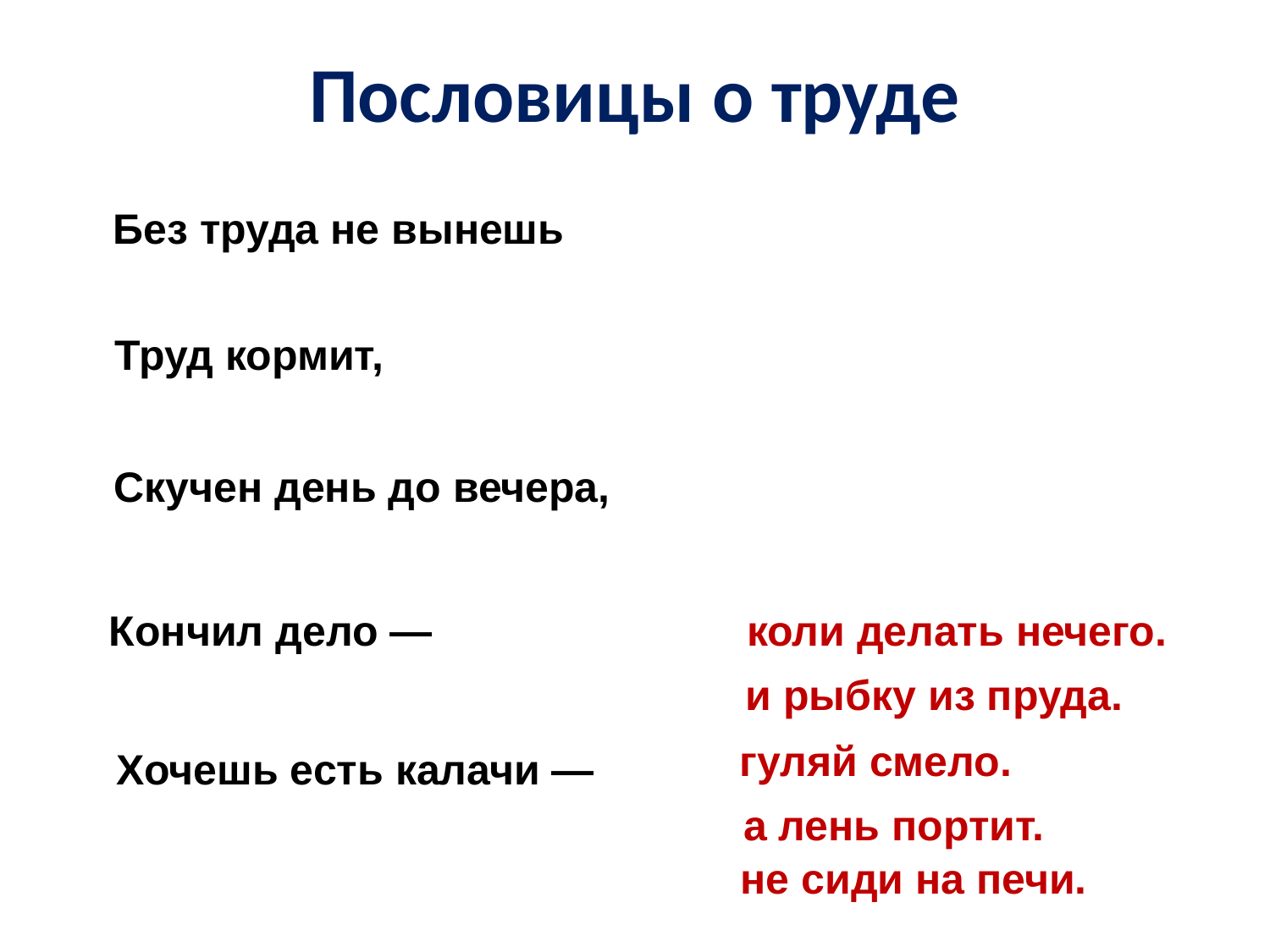

Пословицы о труде
Без труда не вынешь
Труд кормит,
Скучен день до вечера,
коли делать нечего.
Кончил дело —
и рыбку из пруда.
гуляй смело.
Хочешь есть калачи —
а лень портит.
не сиди на печи.